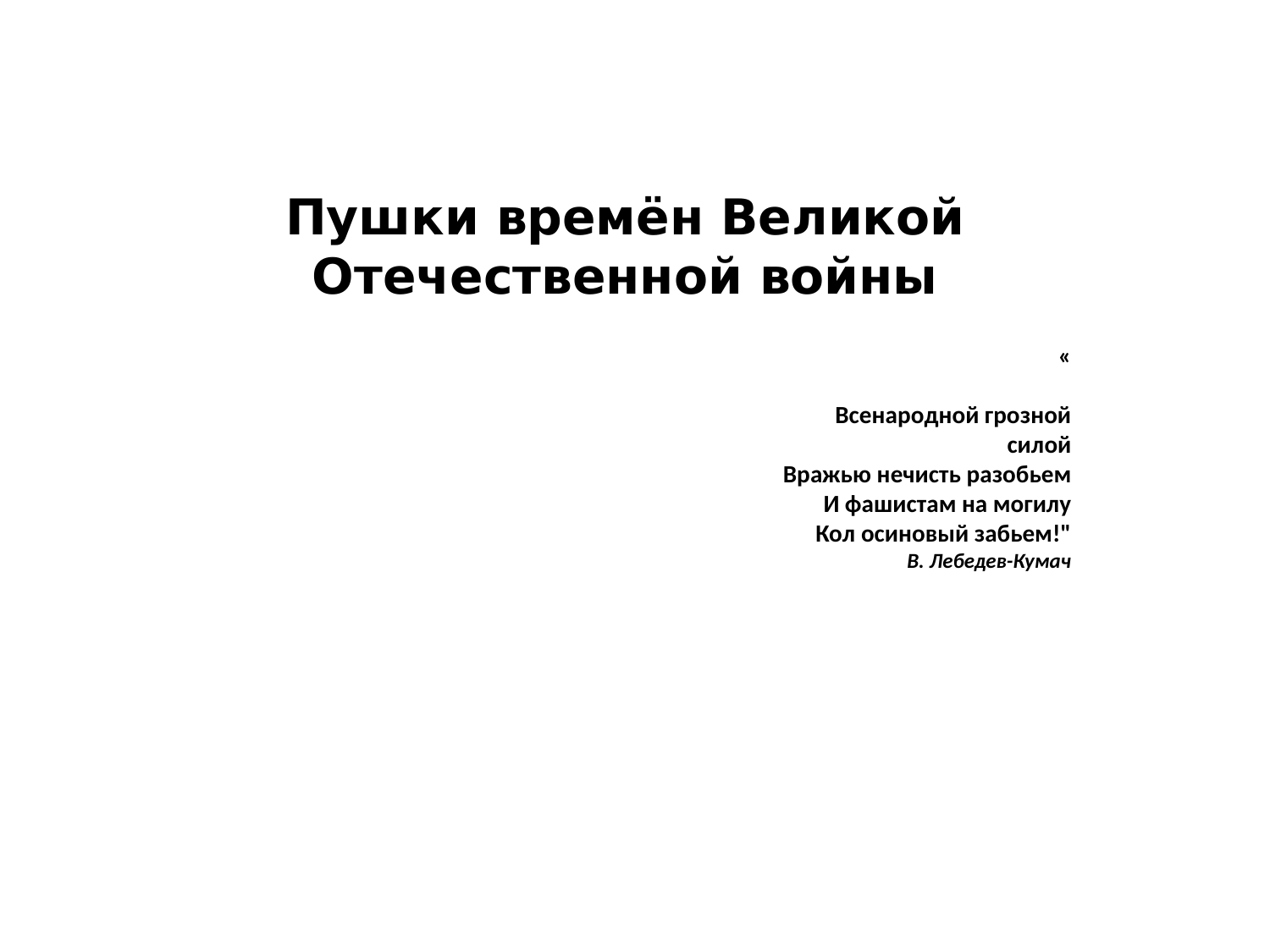

Пушки времён Великой Отечественной войны
«

Всенародной грозной силой
Вражью нечисть разобьем
И фашистам на могилу
Кол осиновый забьем!"
В. Лебедев-Кумач